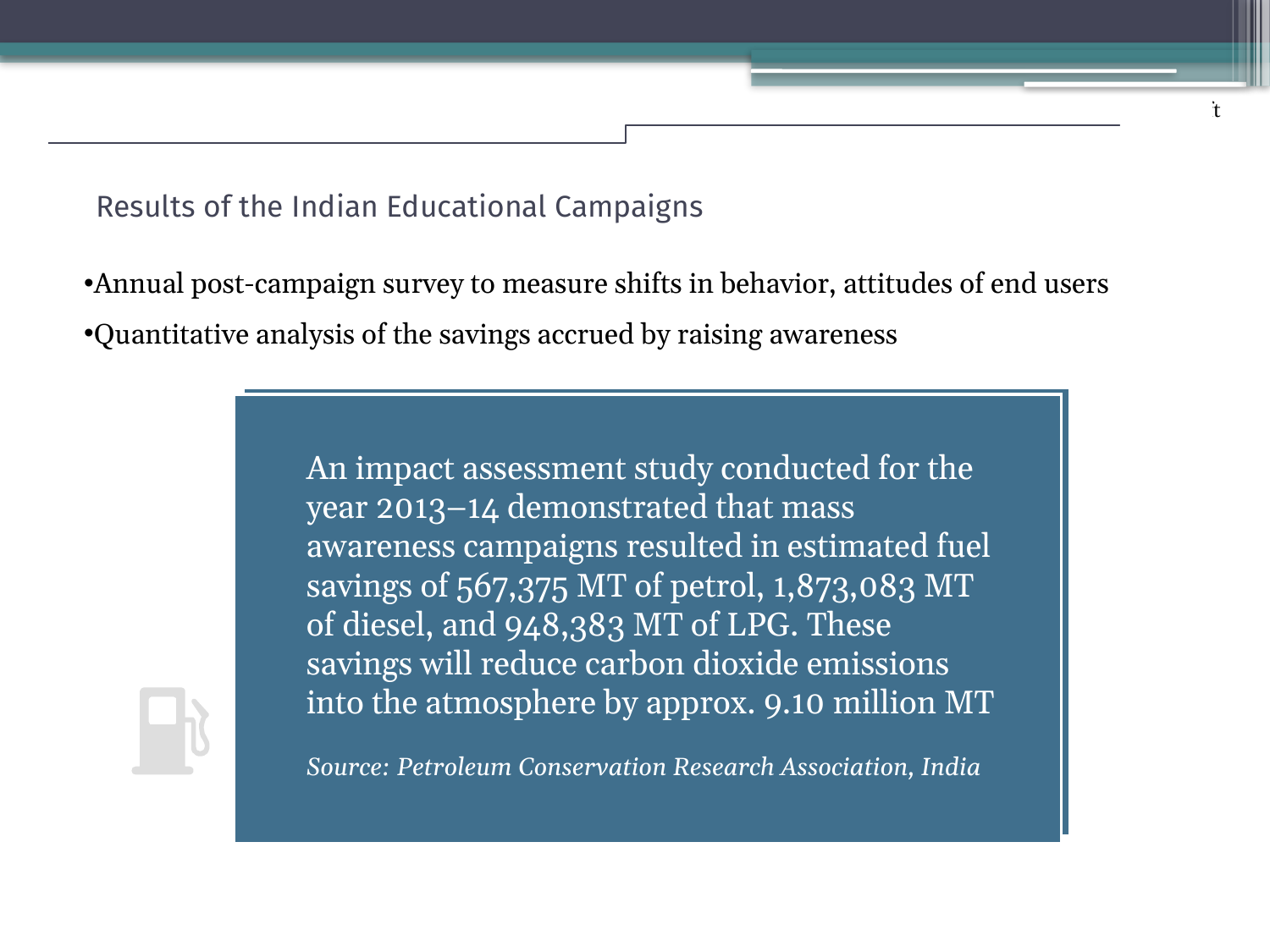

# Results of the Indian Educational Campaigns
Annual post-campaign survey to measure shifts in behavior, attitudes of end users
Quantitative analysis of the savings accrued by raising awareness

An impact assessment study conducted for the year 2013–14 demonstrated that mass awareness campaigns resulted in estimated fuel savings of 567,375 MT of petrol, 1,873,083 MT of diesel, and 948,383 MT of LPG. These savings will reduce carbon dioxide emissions into the atmosphere by approx. 9.10 million MT

Source: Petroleum Conservation Research Association, India